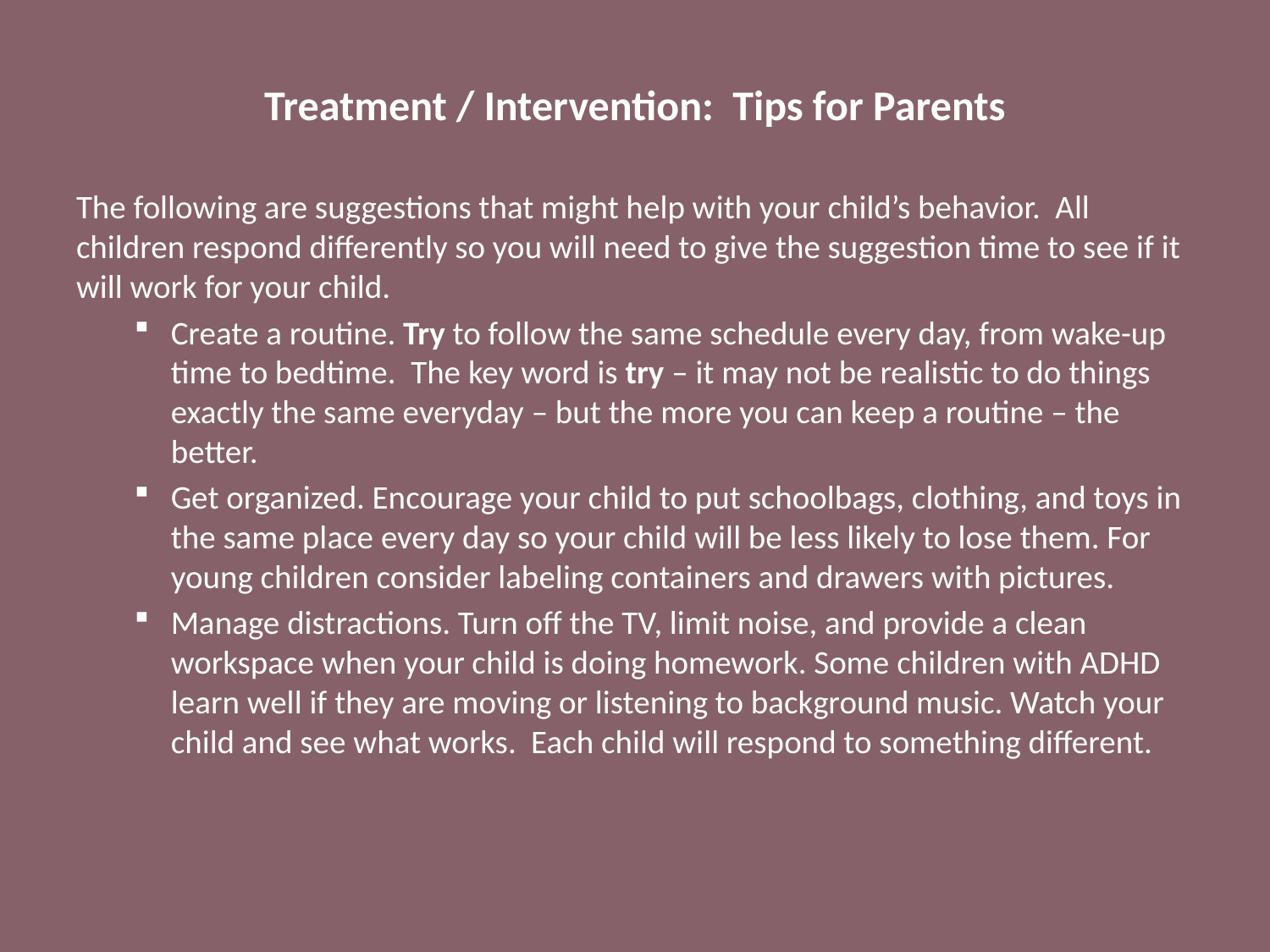

# Treatment / Intervention:  Tips for Parents
The following are suggestions that might help with your child’s behavior.  All children respond differently so you will need to give the suggestion time to see if it will work for your child.
Create a routine. Try to follow the same schedule every day, from wake-up time to bedtime.  The key word is try – it may not be realistic to do things exactly the same everyday – but the more you can keep a routine – the better.
Get organized. Encourage your child to put schoolbags, clothing, and toys in the same place every day so your child will be less likely to lose them. For young children consider labeling containers and drawers with pictures.
Manage distractions. Turn off the TV, limit noise, and provide a clean workspace when your child is doing homework. Some children with ADHD learn well if they are moving or listening to background music. Watch your child and see what works.  Each child will respond to something different.